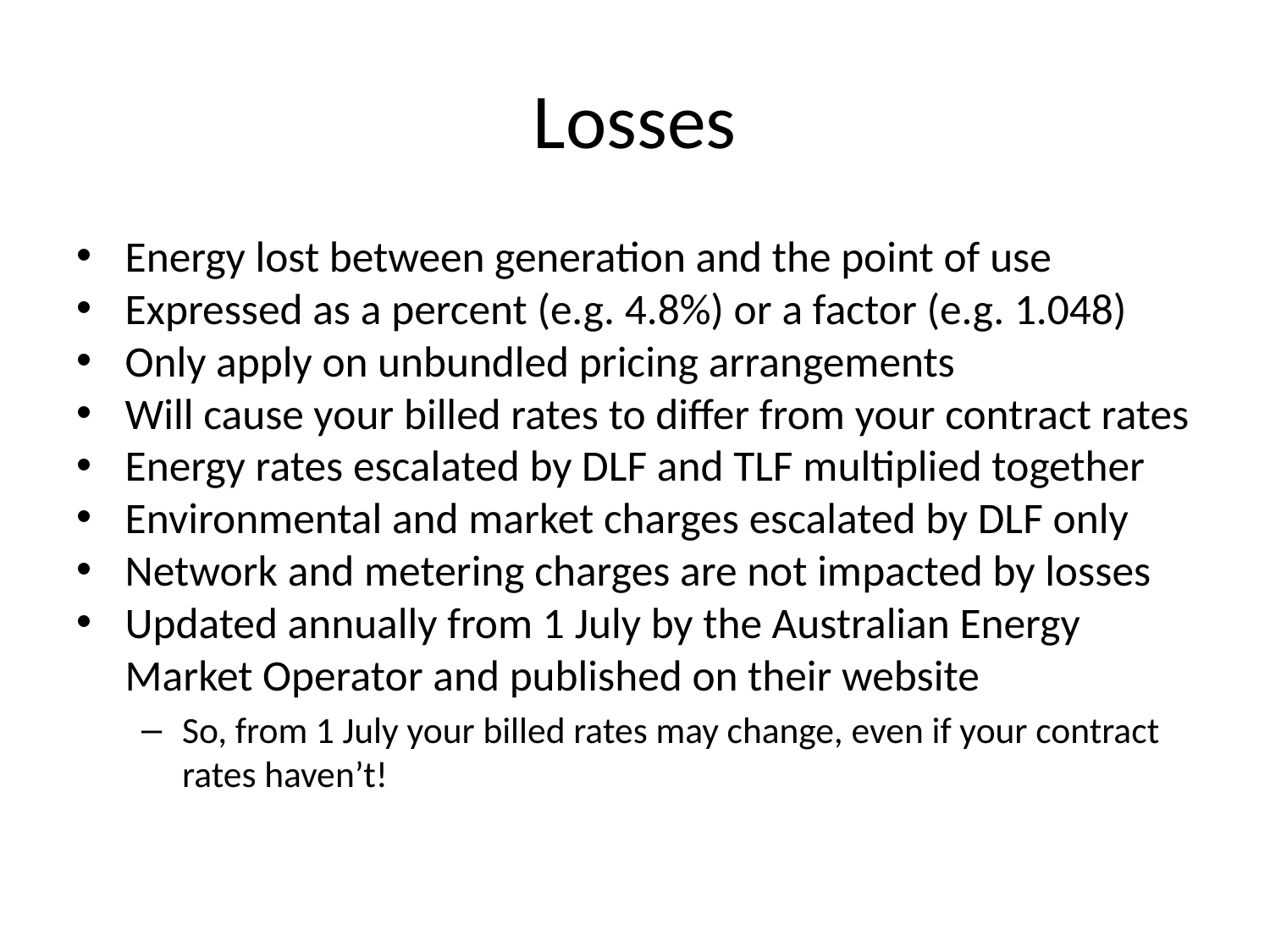

# Losses
Energy lost between generation and the point of use
Expressed as a percent (e.g. 4.8%) or a factor (e.g. 1.048)
Only apply on unbundled pricing arrangements
Will cause your billed rates to differ from your contract rates
Energy rates escalated by DLF and TLF multiplied together
Environmental and market charges escalated by DLF only
Network and metering charges are not impacted by losses
Updated annually from 1 July by the Australian Energy Market Operator and published on their website
So, from 1 July your billed rates may change, even if your contract rates haven’t!